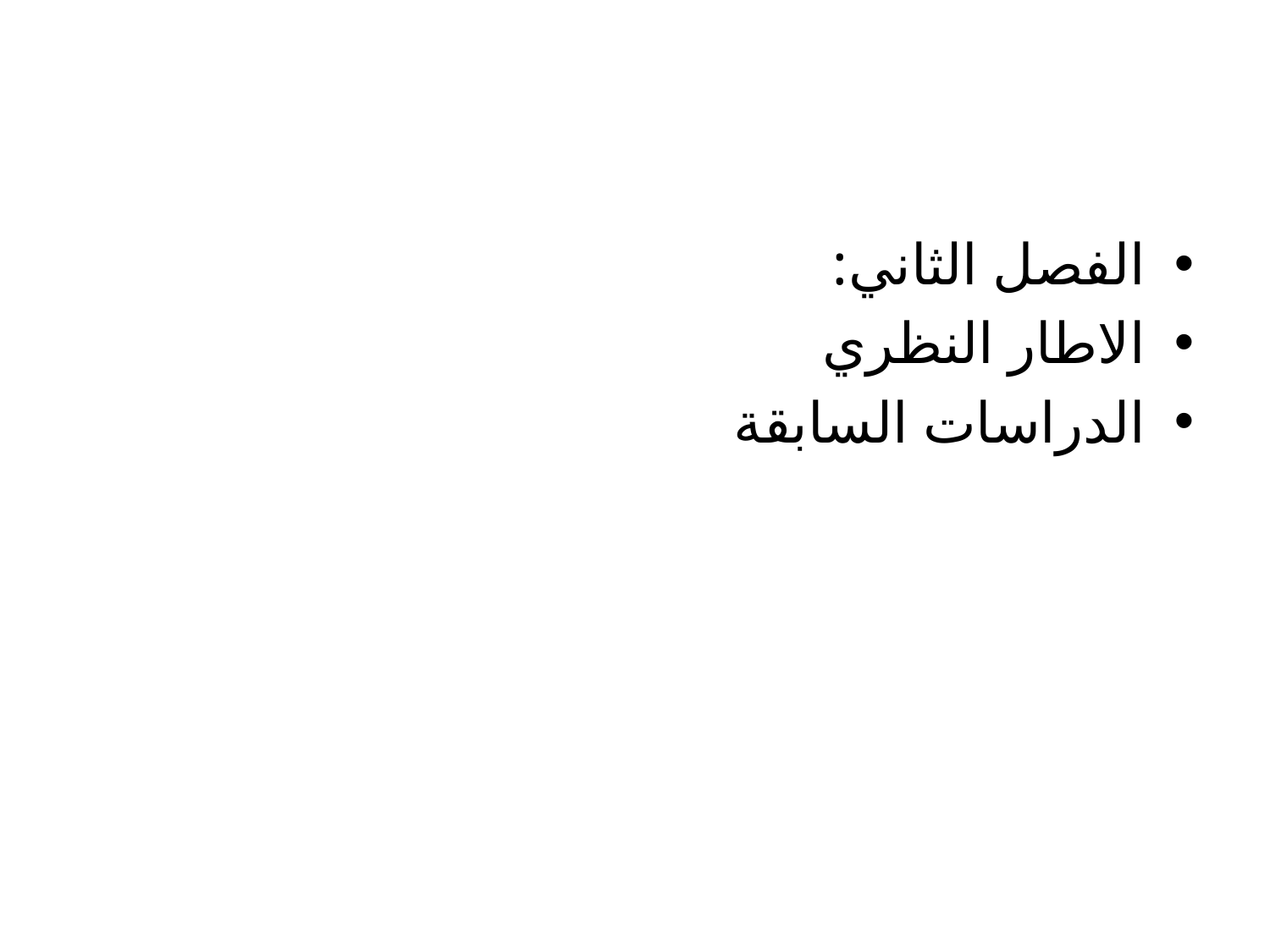

#
الفصل الثاني:
الاطار النظري
الدراسات السابقة